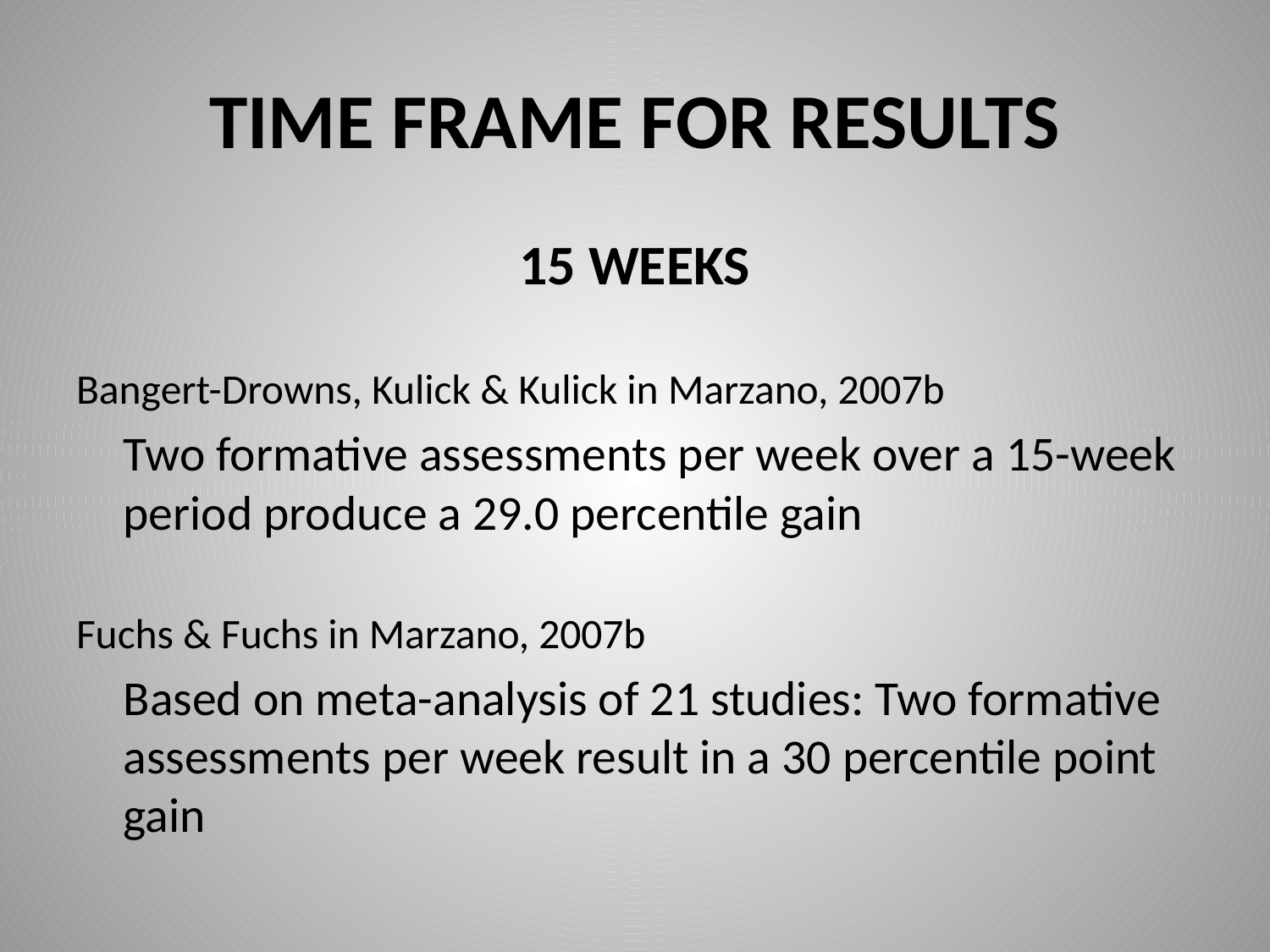

# TIME FRAME FOR RESULTS
15 WEEKS

Bangert-Drowns, Kulick & Kulick in Marzano, 2007b
	Two formative assessments per week over a 15-week period produce a 29.0 percentile gain

Fuchs & Fuchs in Marzano, 2007b
	Based on meta-analysis of 21 studies: Two formative assessments per week result in a 30 percentile point gain